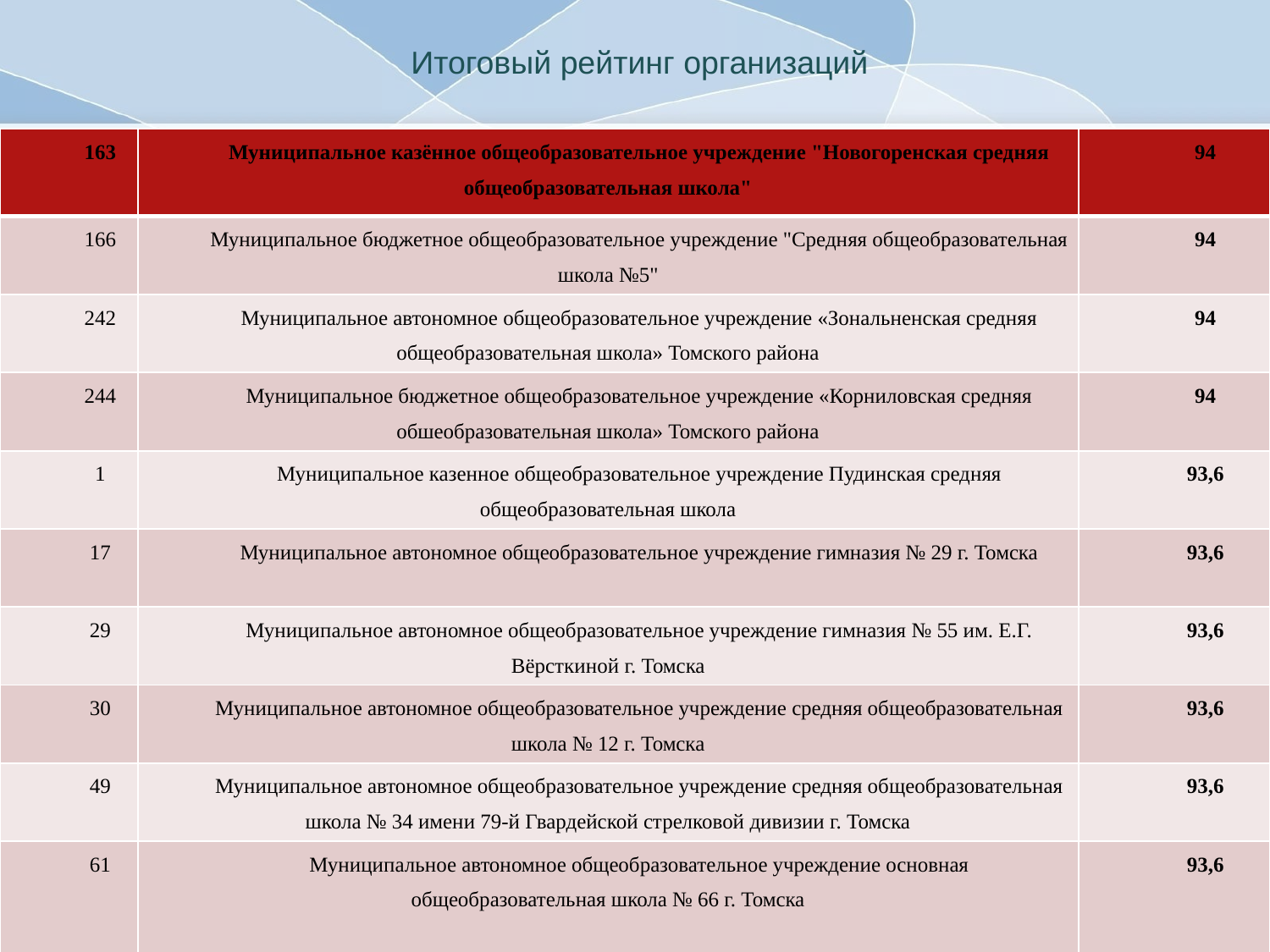

# Итоговый рейтинг организаций
| 163 | Муниципальное казённое общеобразовательное учреждение "Новогоренская средняя общеобразовательная школа" | 94 |
| --- | --- | --- |
| 166 | Муниципальное бюджетное общеобразовательное учреждение "Средняя общеобразовательная школа №5" | 94 |
| 242 | Муниципальное автономное общеобразовательное учреждение «Зональненская средняя общеобразовательная школа» Томского района | 94 |
| 244 | Муниципальное бюджетное общеобразовательное учреждение «Корниловская средняя обшеобразовательная школа» Томского района | 94 |
| 1 | Муниципальное казенное общеобразовательное учреждение Пудинская средняя общеобразовательная школа | 93,6 |
| 17 | Муниципальное автономное общеобразовательное учреждение гимназия № 29 г. Томска | 93,6 |
| 29 | Муниципальное автономное общеобразовательное учреждение гимназия № 55 им. Е.Г. Вёрсткиной г. Томска | 93,6 |
| 30 | Муниципальное автономное общеобразовательное учреждение средняя общеобразовательная школа № 12 г. Томска | 93,6 |
| 49 | Муниципальное автономное общеобразовательное учреждение средняя общеобразовательная школа № 34 имени 79-й Гвардейской стрелковой дивизии г. Томска | 93,6 |
| 61 | Муниципальное автономное общеобразовательное учреждение основная общеобразовательная школа № 66 г. Томска | 93,6 |